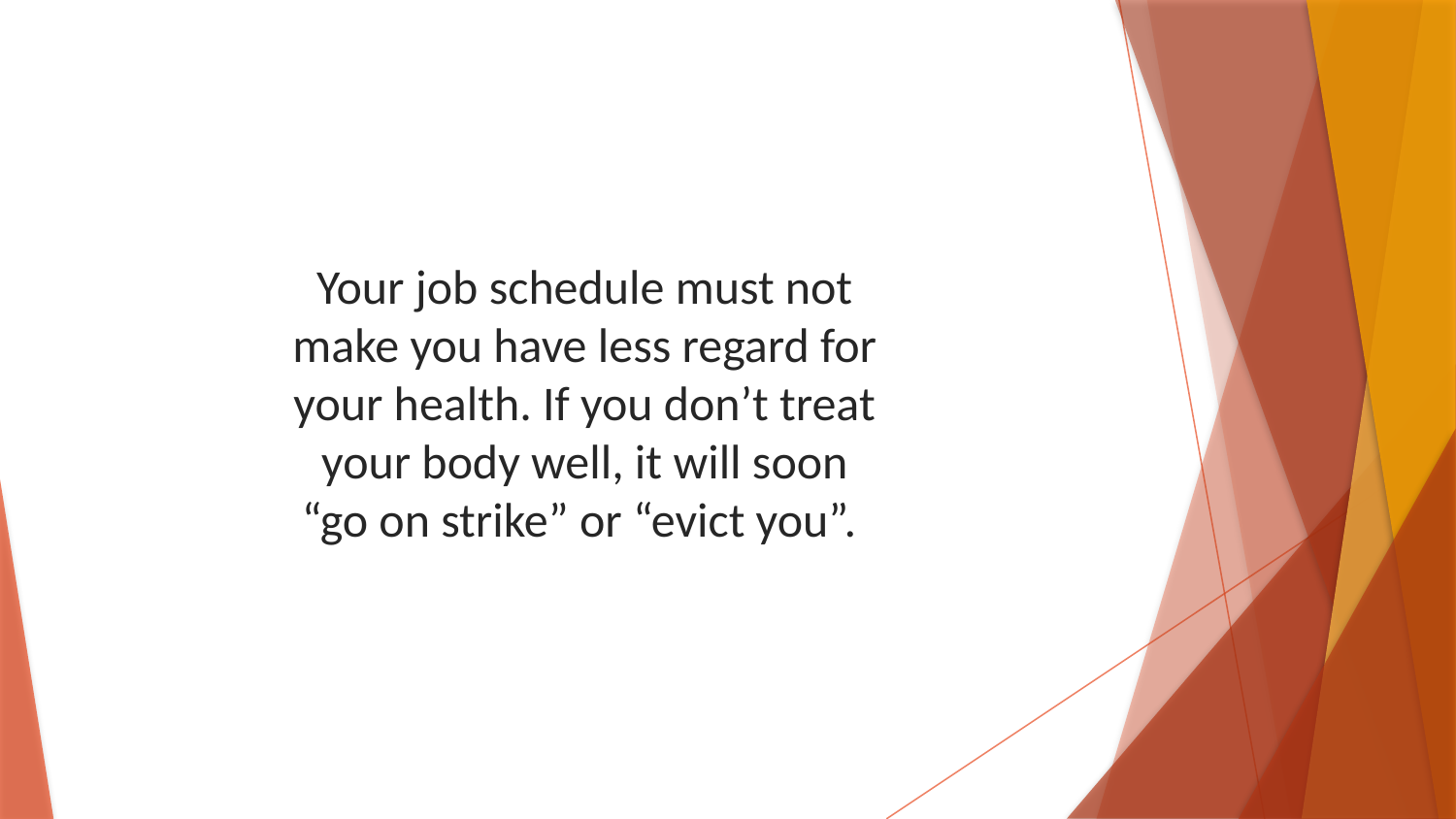

Your job schedule must not make you have less regard for your health. If you don’t treat your body well, it will soon “go on strike” or “evict you”.